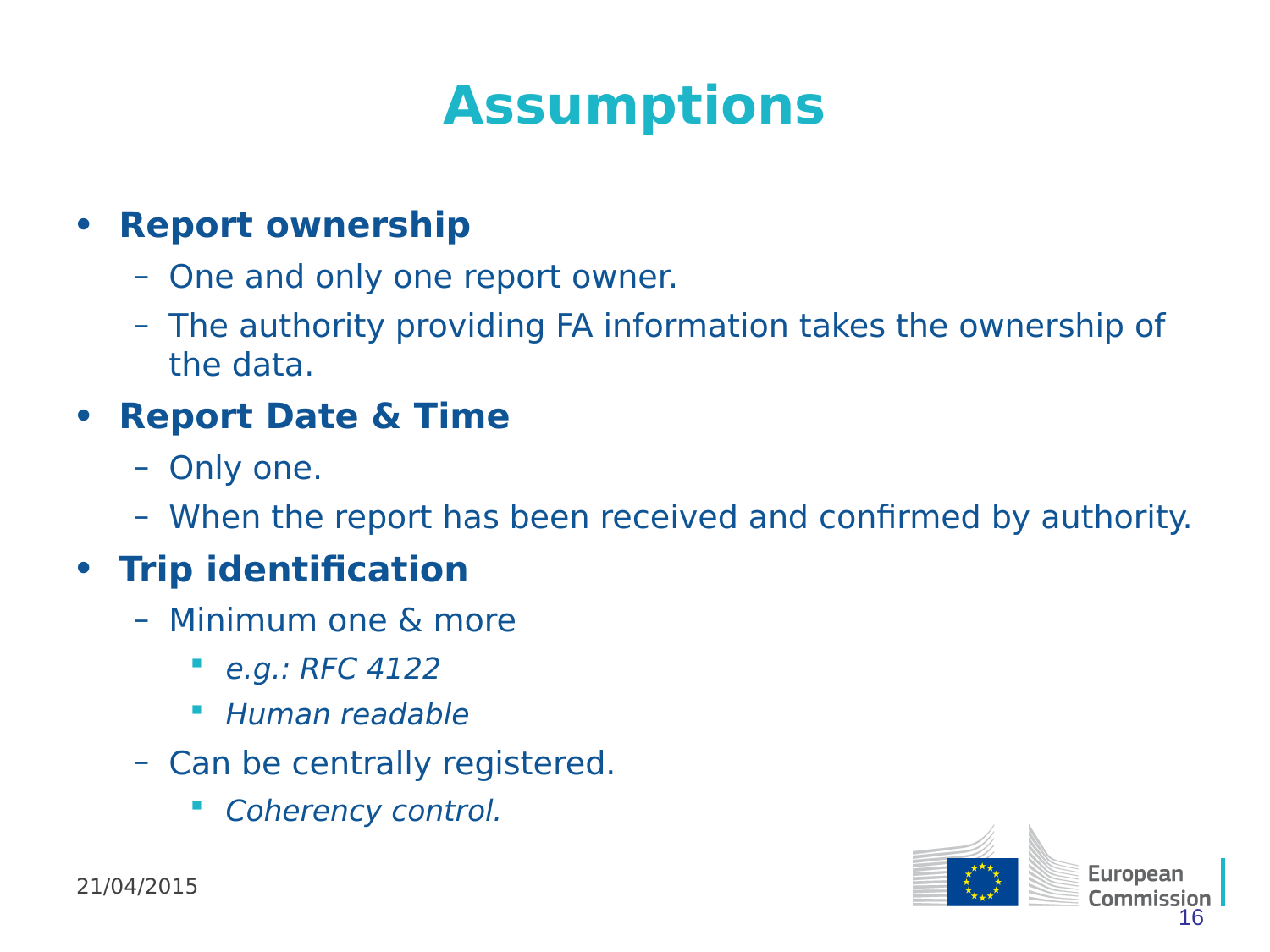

# Assumptions
Report ownership
One and only one report owner.
The authority providing FA information takes the ownership of the data.
Report Date & Time
Only one.
When the report has been received and confirmed by authority.
Trip identification
Minimum one & more
e.g.: RFC 4122
Human readable
Can be centrally registered.
Coherency control.

21/04/2015
16